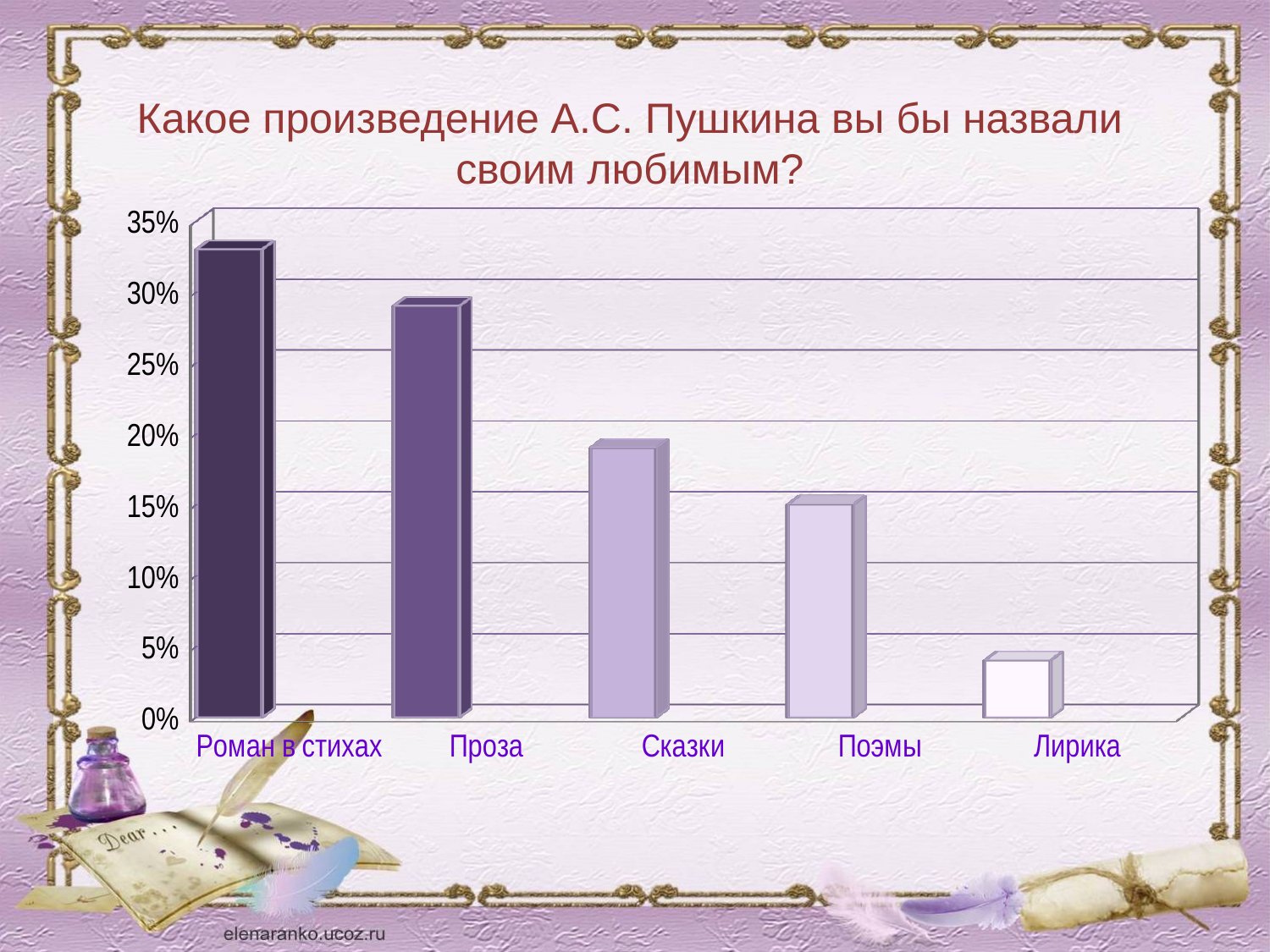

Какое произведение А.С. Пушкина вы бы назвали своим любимым?

[unsupported chart]